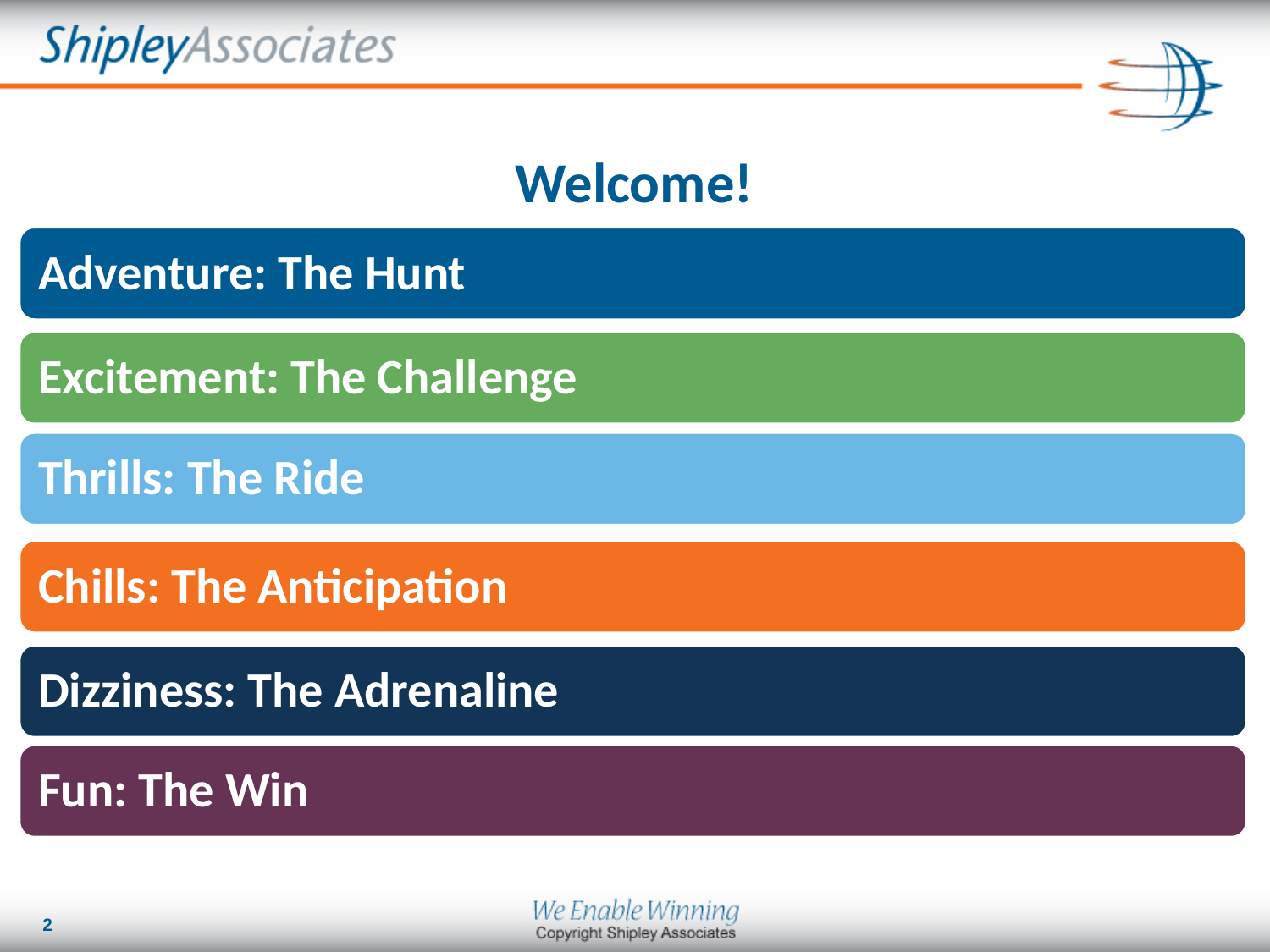

# Welcome!
Adventure: The Hunt
Excitement: The Challenge
Thrills: The Ride
Chills: The Anticipation
Dizziness: The Adrenaline
Fun: The Win
2